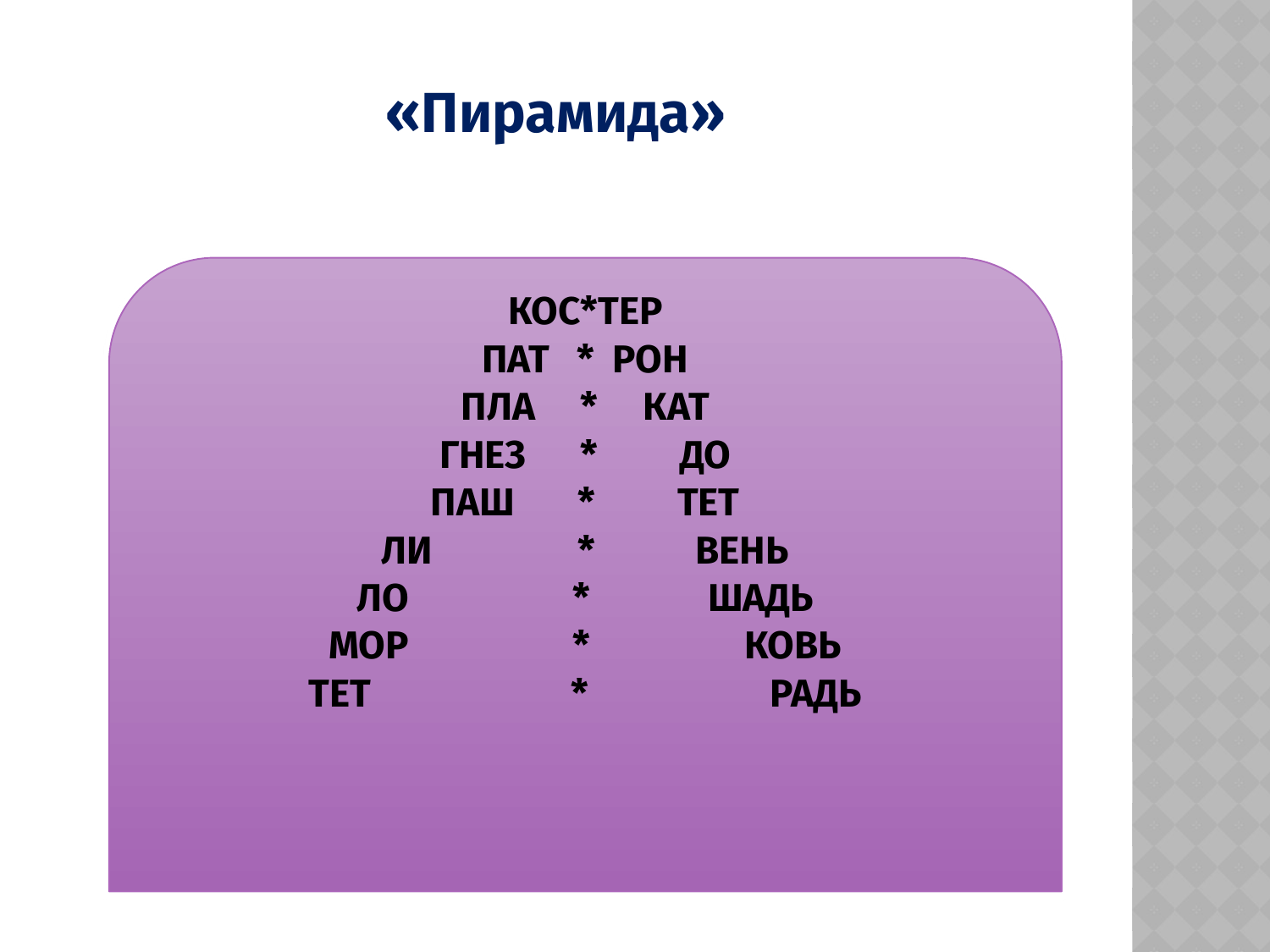

«Пирамида»
КОС*ТЕР
ПАТ   *  РОН
ПЛА     *     КАТ
ГНЕЗ      *         ДО
ПАШ       *         ТЕТ
ЛИ                *           ВЕНЬ
ЛО                  *             ШАДЬ
МОР                  *                 КОВЬ
ТЕТ                      *                    РАДЬ